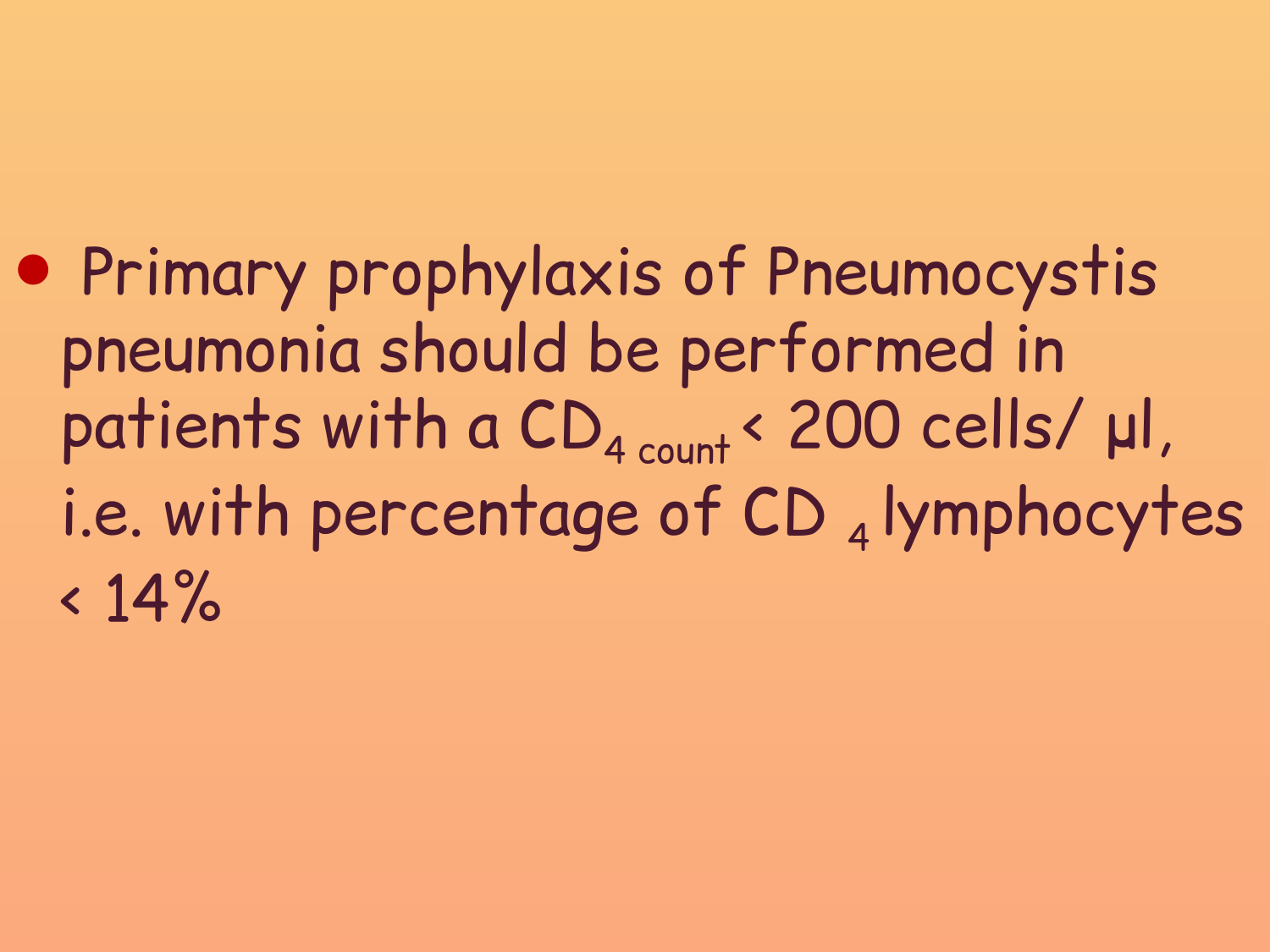

Primary prophylaxis of Pneumocystis pneumonia should be performed in patients with a CD4 count < 200 cells/ μl, i.e. with percentage of CD 4 lymphocytes < 14%

#